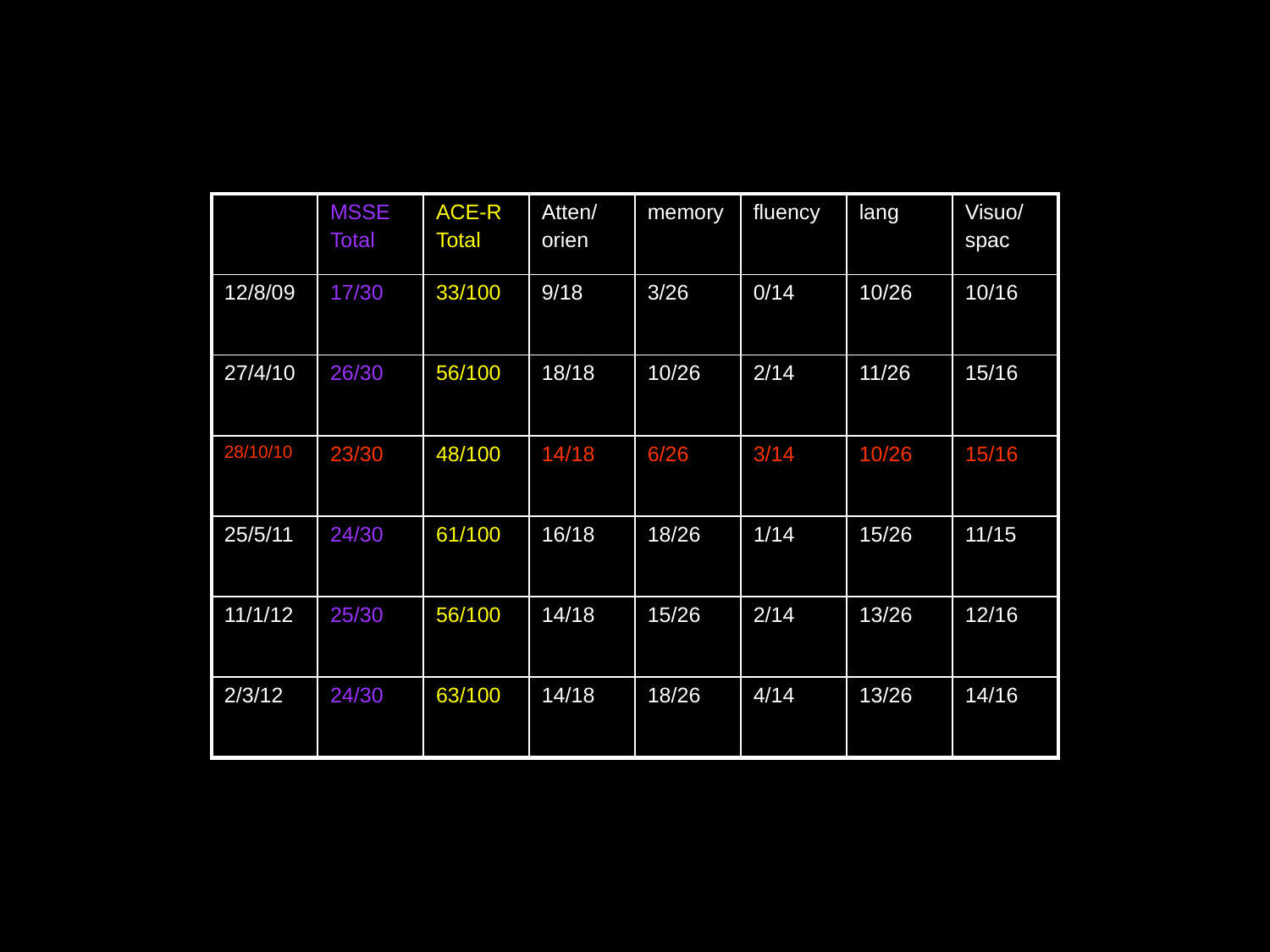

|  | MSSE Total | ACE-R Total | Atten/ orien | memory | fluency | lang | Visuo/ spac |
| --- | --- | --- | --- | --- | --- | --- | --- |
| 12/8/09 | 17/30 | 33/100 | 9/18 | 3/26 | 0/14 | 10/26 | 10/16 |
| 27/4/10 | 26/30 | 56/100 | 18/18 | 10/26 | 2/14 | 11/26 | 15/16 |
| 28/10/10 | 23/30 | 48/100 | 14/18 | 6/26 | 3/14 | 10/26 | 15/16 |
| 25/5/11 | 24/30 | 61/100 | 16/18 | 18/26 | 1/14 | 15/26 | 11/15 |
| 11/1/12 | 25/30 | 56/100 | 14/18 | 15/26 | 2/14 | 13/26 | 12/16 |
| 2/3/12 | 24/30 | 63/100 | 14/18 | 18/26 | 4/14 | 13/26 | 14/16 |